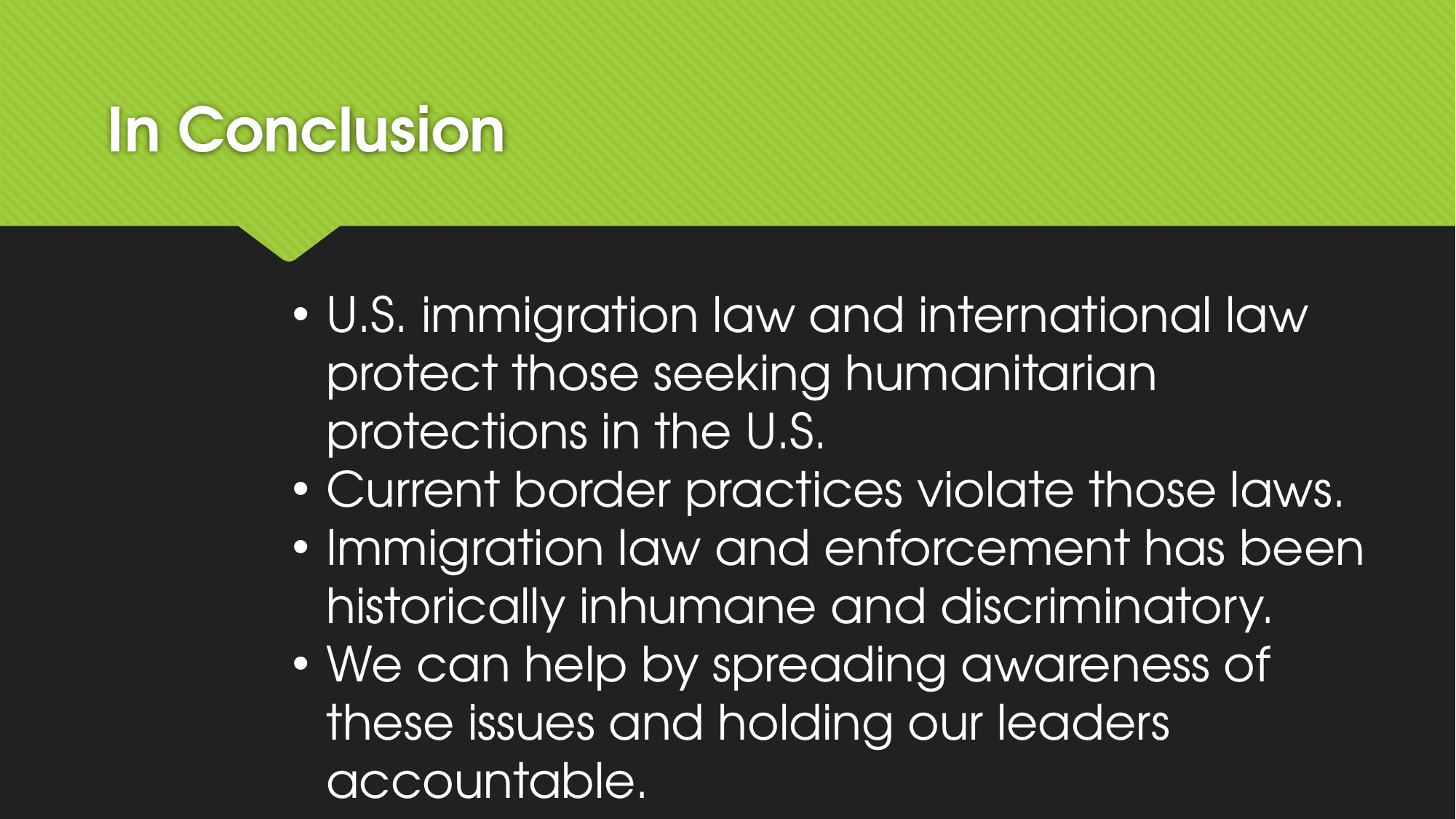

# In Conclusion
U.S. immigration law and international law protect those seeking humanitarian protections in the U.S.
Current border practices violate those laws.
Immigration law and enforcement has been historically inhumane and discriminatory.
We can help by spreading awareness of these issues and holding our leaders accountable.